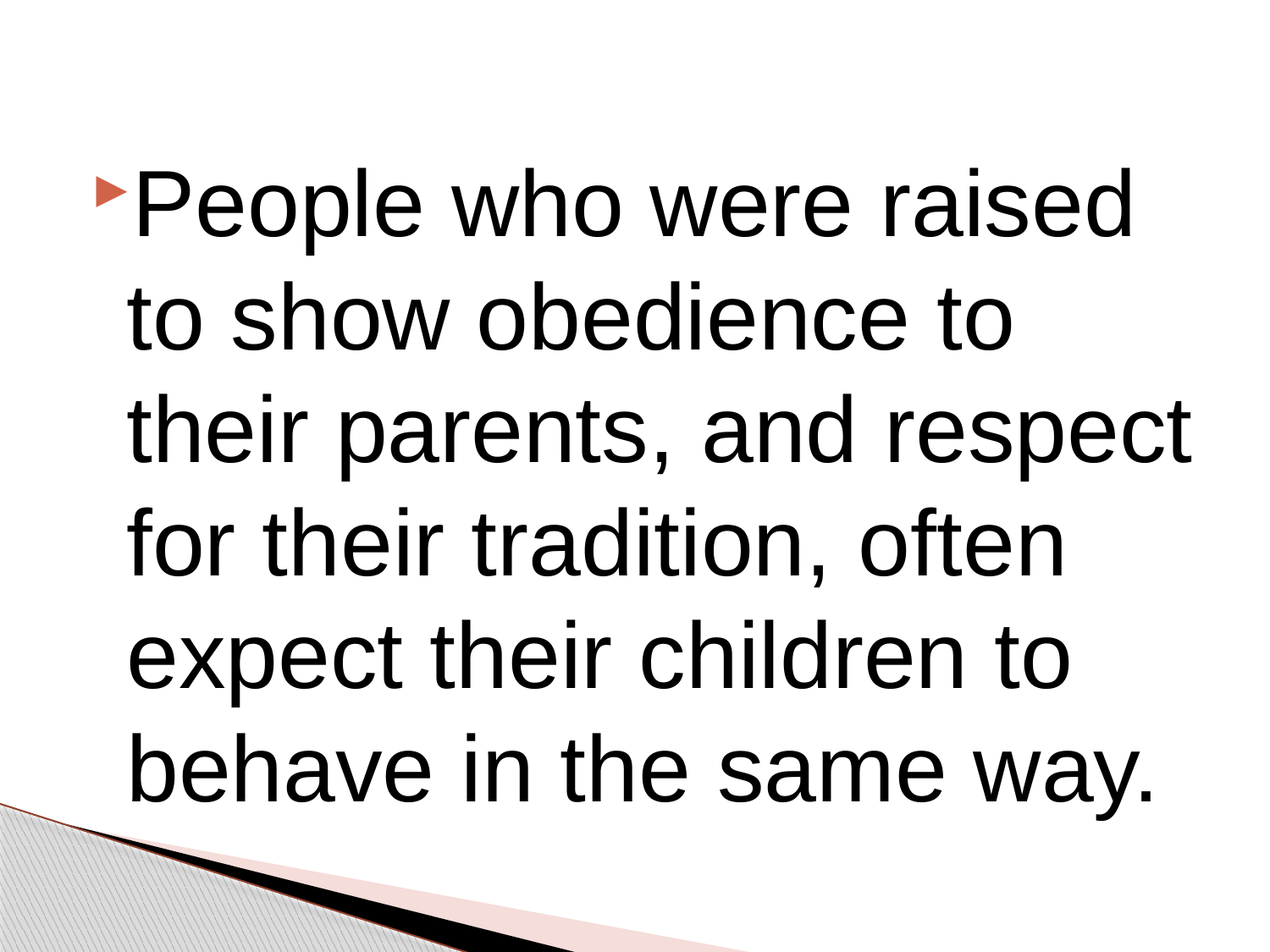

#
People who were raised to show obedience to their parents, and respect for their tradition, often expect their children to behave in the same way.